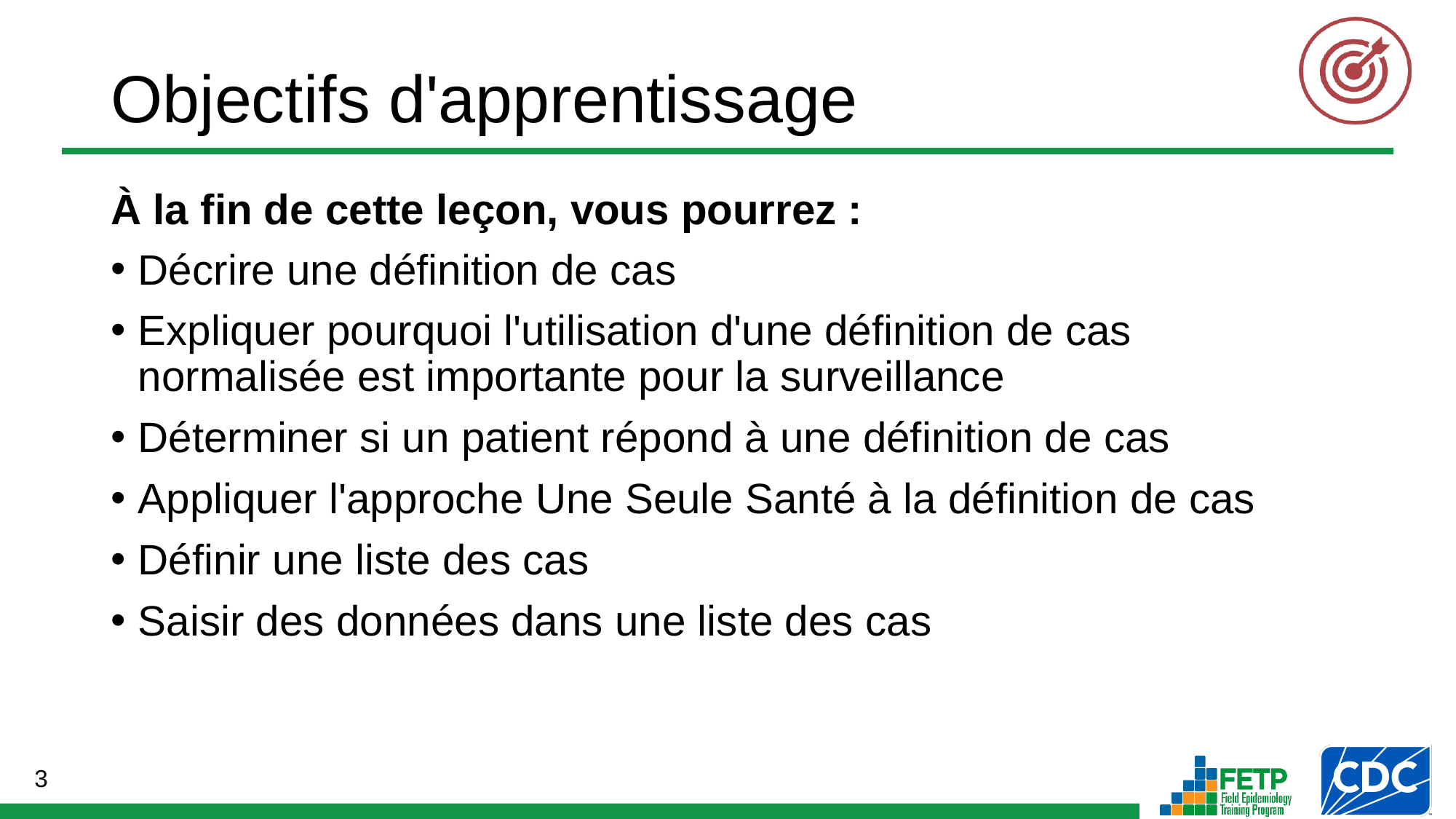

À la fin de cette leçon, vous pourrez :
Décrire une définition de cas
Expliquer pourquoi l'utilisation d'une définition de cas normalisée est importante pour la surveillance
Déterminer si un patient répond à une définition de cas
Appliquer l'approche Une Seule Santé à la définition de cas
Définir une liste des cas
Saisir des données dans une liste des cas